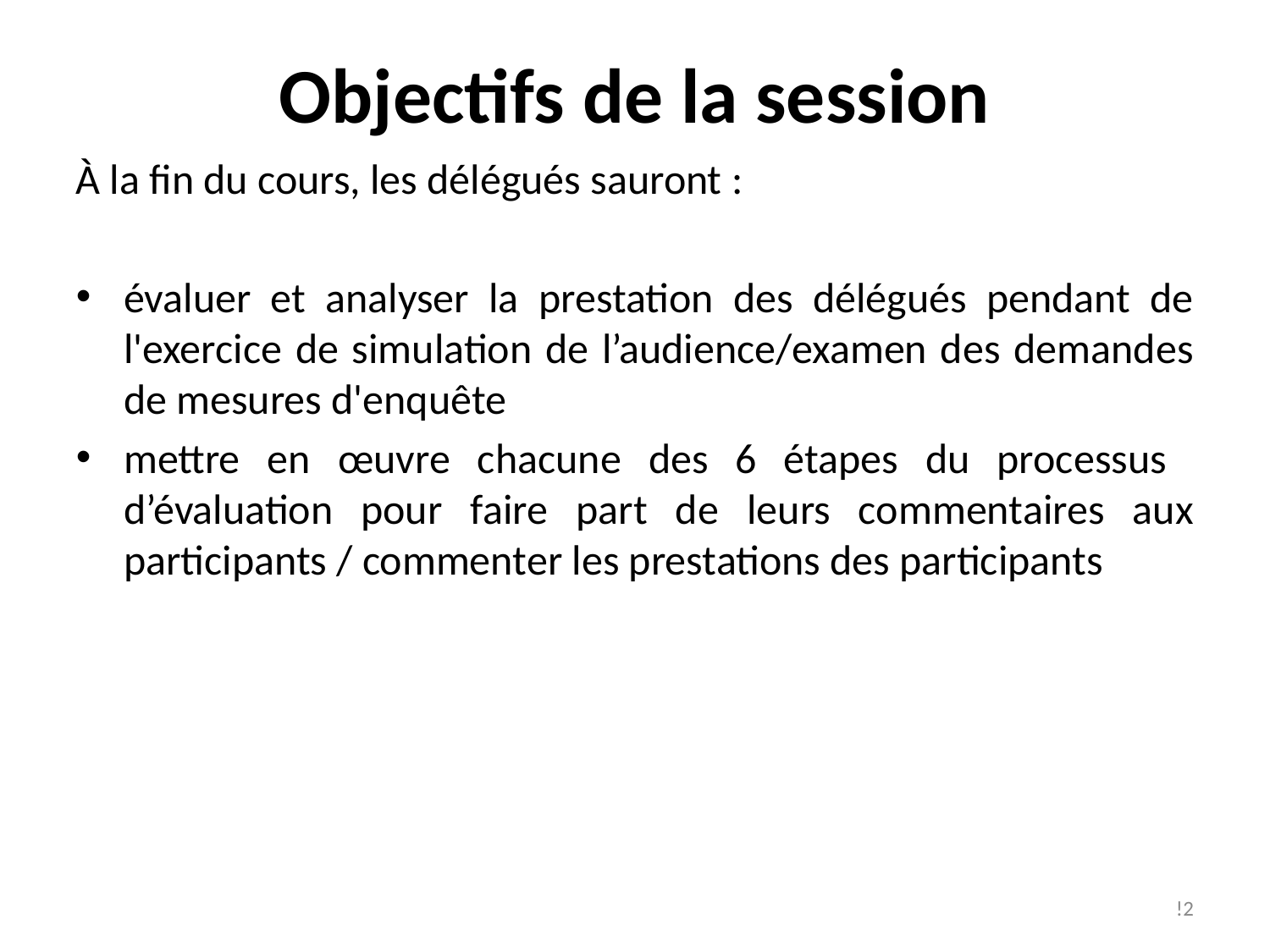

Objectifs de la session
À la fin du cours, les délégués sauront :

évaluer et analyser la prestation des délégués pendant de l'exercice de simulation de l’audience/examen des demandes de mesures d'enquête
mettre en œuvre chacune des 6 étapes du processus  d’évaluation pour faire part de leurs commentaires aux participants / commenter les prestations des participants
!2